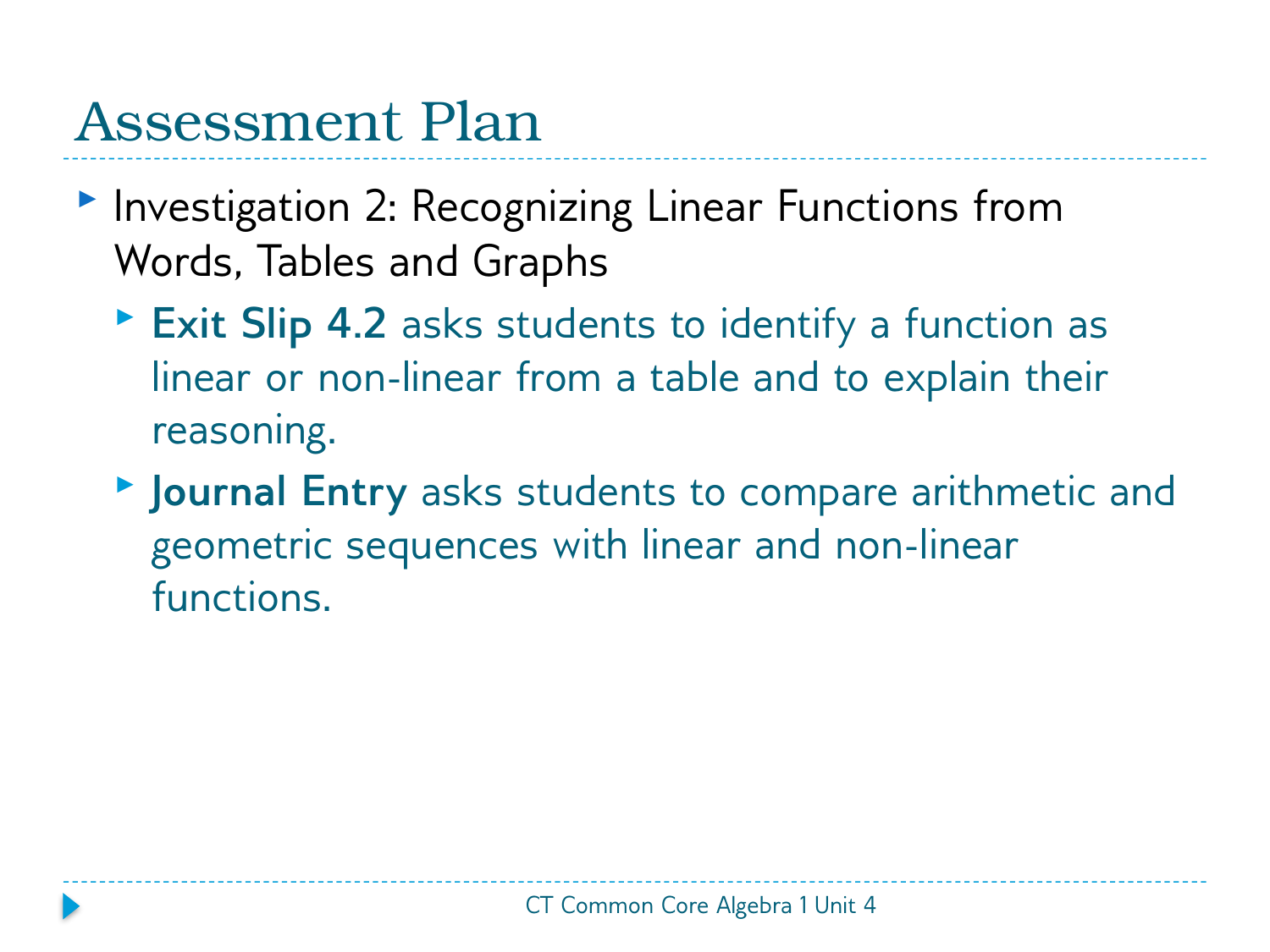

# Assessment Plan
Investigation 2: Recognizing Linear Functions from Words, Tables and Graphs
Exit Slip 4.2 asks students to identify a function as linear or non-linear from a table and to explain their reasoning.
Journal Entry asks students to compare arithmetic and geometric sequences with linear and non-linear functions.
CT Common Core Algebra 1 Unit 4